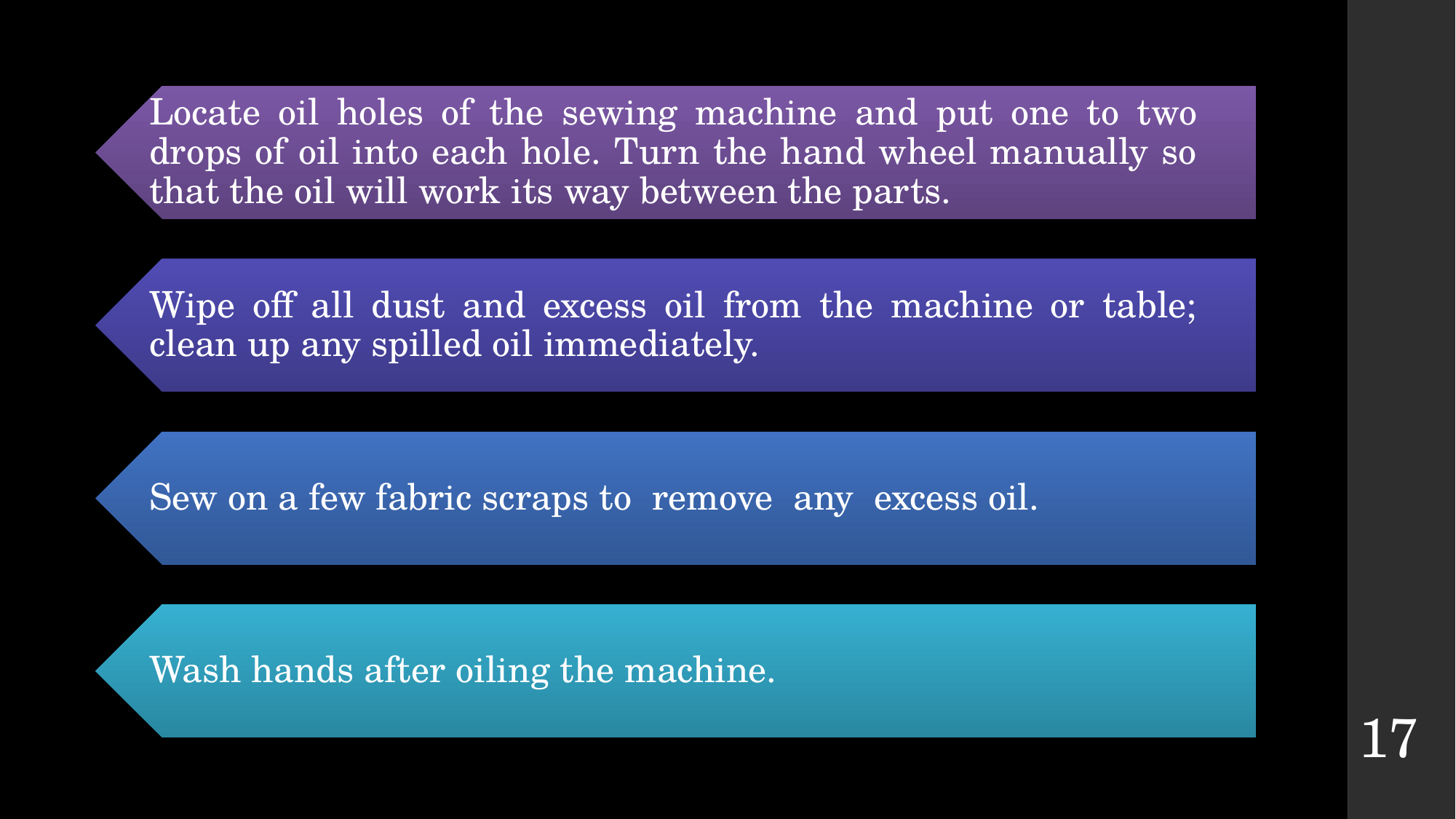

Locate oil holes of the sewing machine and put one to two drops of oil into each hole. Turn the hand wheel manually so that the oil will work its way between the parts.
Wipe off all dust and excess oil from the machine or table; clean up any spilled oil immediately.
Sew on a few fabric scraps to  remove  any  excess oil.
Wash hands after oiling the machine.
17